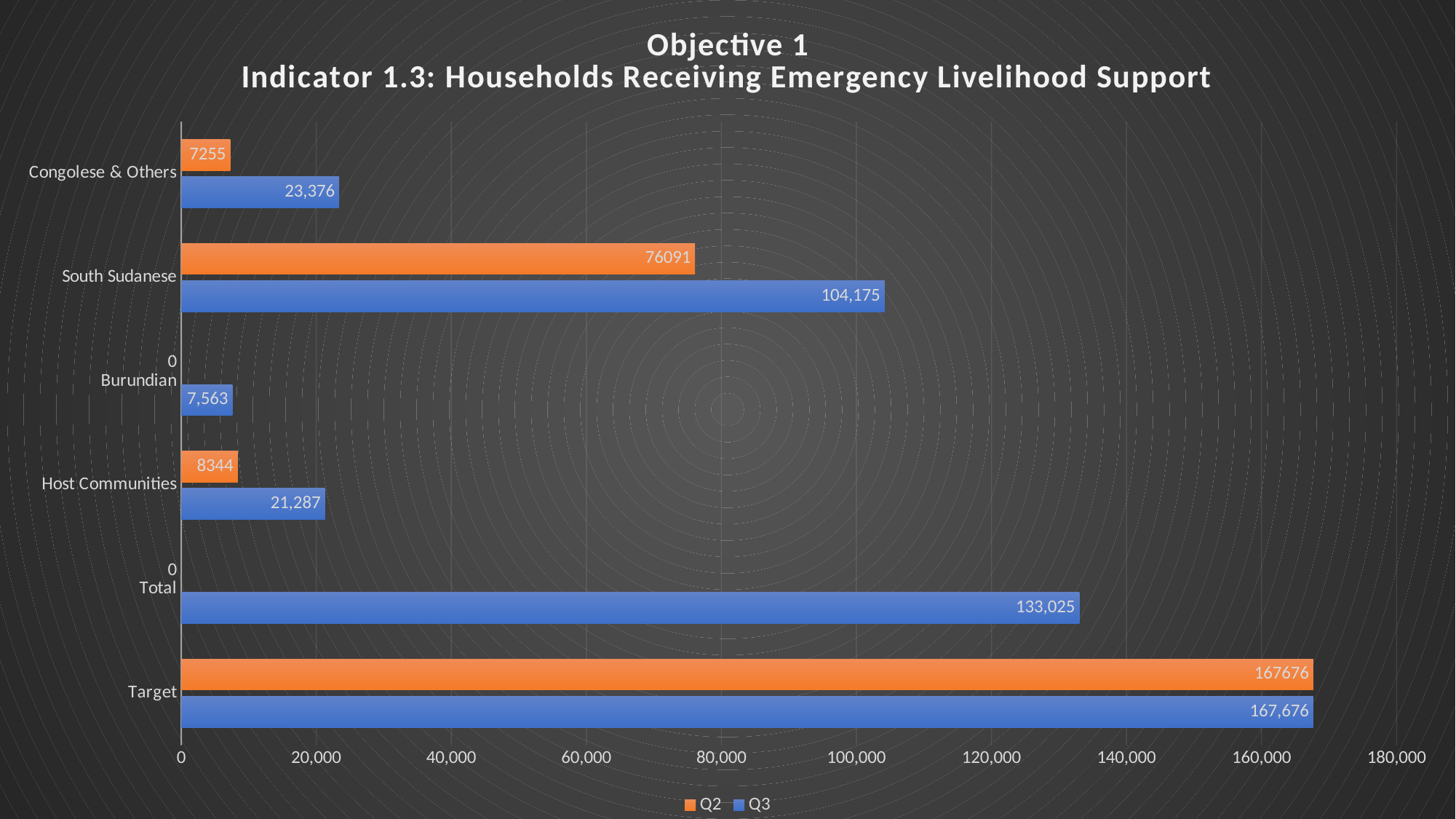

### Chart: Objective 1
Indicator 1.3: Households Receiving Emergency Livelihood Support

| Category | Q3 | Q2 |
|---|---|---|
| Target | 167676.0 | 167676.0 |
| Total | 133025.0 | 0.0 |
| Host Communities | 21287.0 | 8344.0 |
| Burundian | 7563.0 | 0.0 |
| South Sudanese | 104175.0 | 76091.0 |
| Congolese & Others | 23376.0 | 7255.0 |